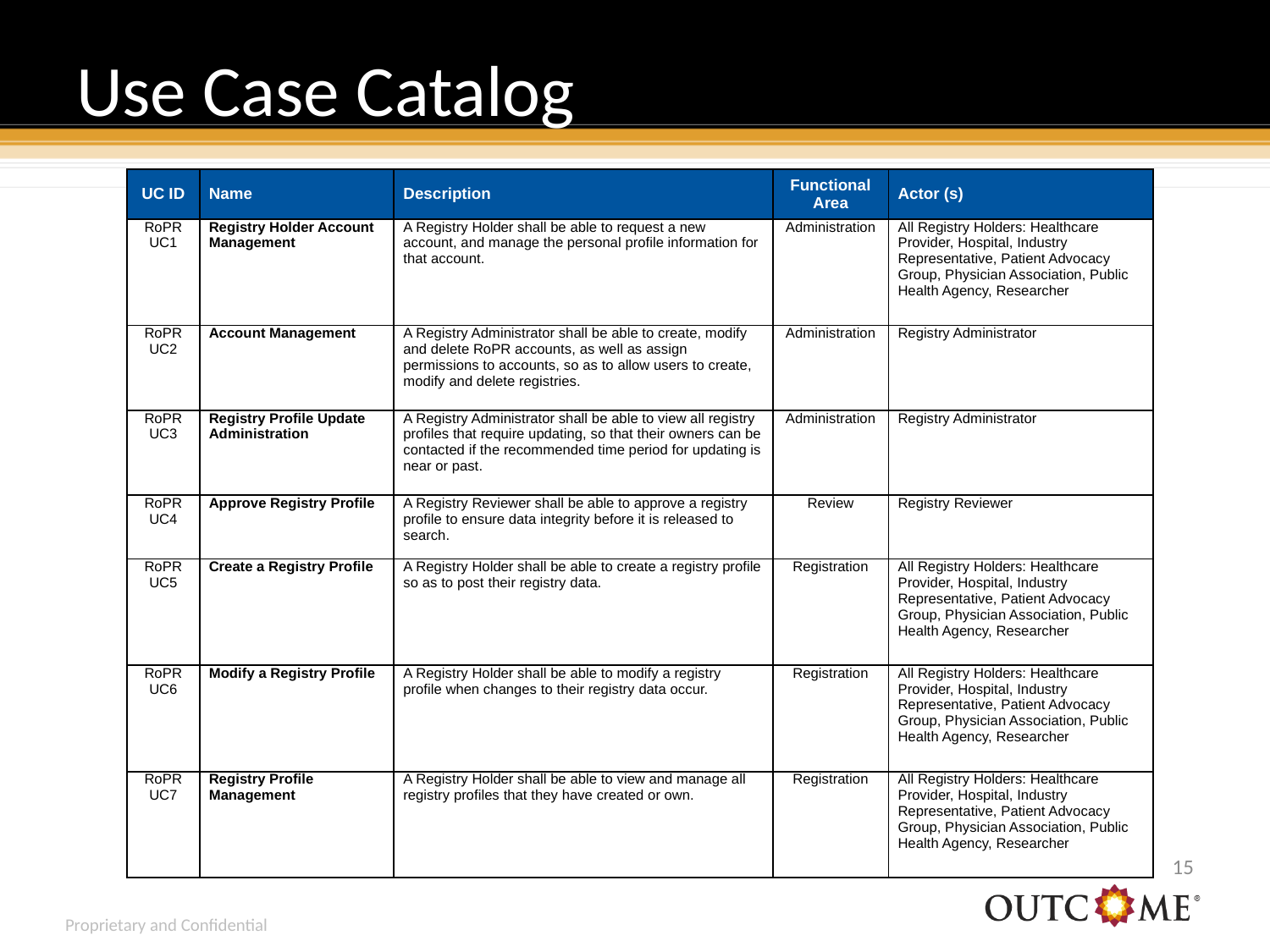

# Use Case Catalog
| UC ID | Name | Description | Functional Area | Actor (s) |
| --- | --- | --- | --- | --- |
| RoPR UC1 | Registry Holder Account Management | A Registry Holder shall be able to request a new account, and manage the personal profile information for that account. | Administration | All Registry Holders: Healthcare Provider, Hospital, Industry Representative, Patient Advocacy Group, Physician Association, Public Health Agency, Researcher |
| RoPR UC2 | Account Management | A Registry Administrator shall be able to create, modify and delete RoPR accounts, as well as assign permissions to accounts, so as to allow users to create, modify and delete registries. | Administration | Registry Administrator |
| RoPR UC3 | Registry Profile Update Administration | A Registry Administrator shall be able to view all registry profiles that require updating, so that their owners can be contacted if the recommended time period for updating is near or past. | Administration | Registry Administrator |
| RoPR UC4 | Approve Registry Profile | A Registry Reviewer shall be able to approve a registry profile to ensure data integrity before it is released to search. | Review | Registry Reviewer |
| RoPR UC5 | Create a Registry Profile | A Registry Holder shall be able to create a registry profile so as to post their registry data. | Registration | All Registry Holders: Healthcare Provider, Hospital, Industry Representative, Patient Advocacy Group, Physician Association, Public Health Agency, Researcher |
| RoPR UC6 | Modify a Registry Profile | A Registry Holder shall be able to modify a registry profile when changes to their registry data occur. | Registration | All Registry Holders: Healthcare Provider, Hospital, Industry Representative, Patient Advocacy Group, Physician Association, Public Health Agency, Researcher |
| RoPR UC7 | Registry Profile Management | A Registry Holder shall be able to view and manage all registry profiles that they have created or own. | Registration | All Registry Holders: Healthcare Provider, Hospital, Industry Representative, Patient Advocacy Group, Physician Association, Public Health Agency, Researcher |
15